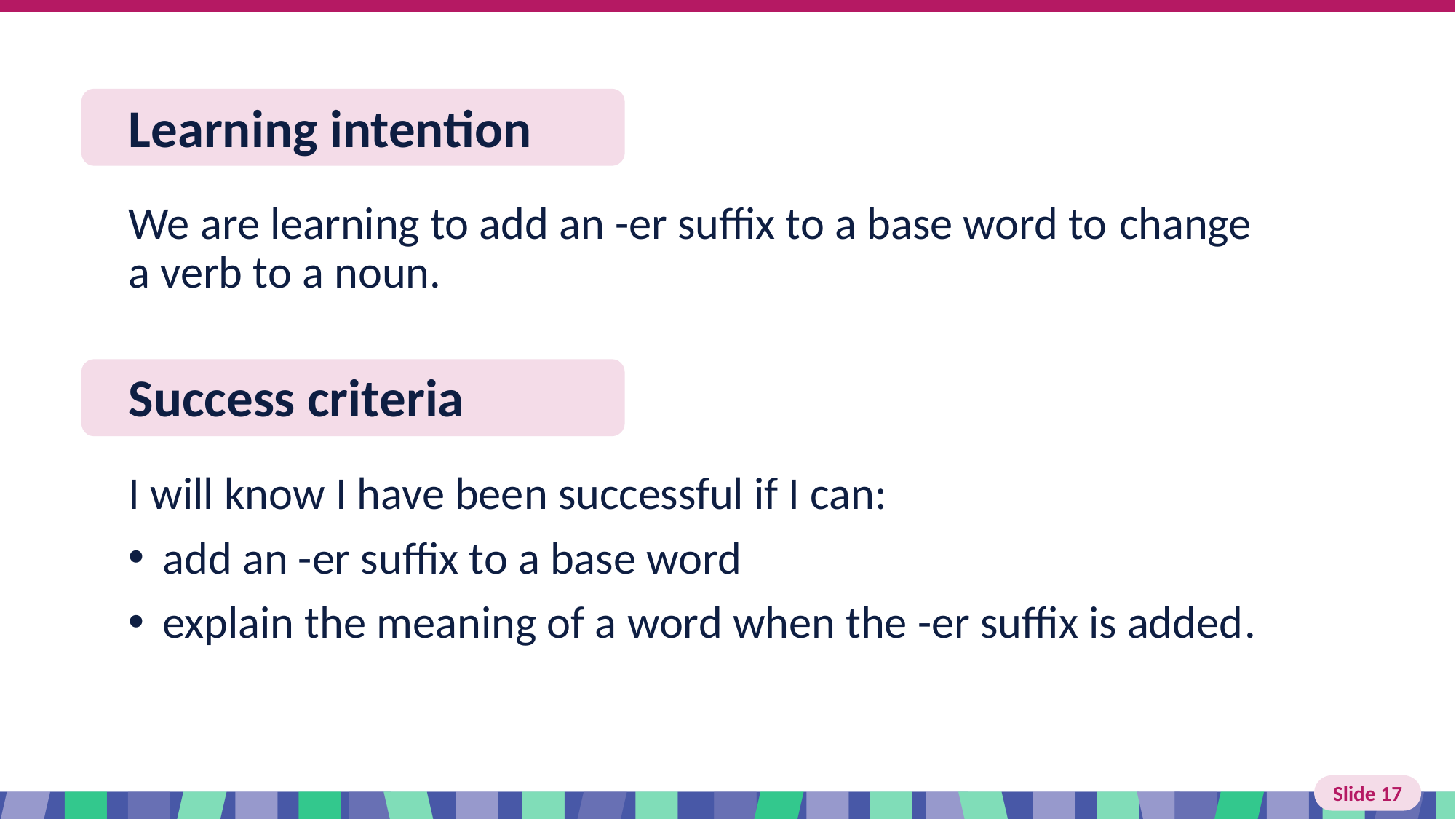

# Learning intention
We are learning to add an -er suffix to a base word to change a verb to a noun.
Success criteria
I will know I have been successful if I can:
add an -er suffix to a base word
explain the meaning of a word when the -er suffix is added.